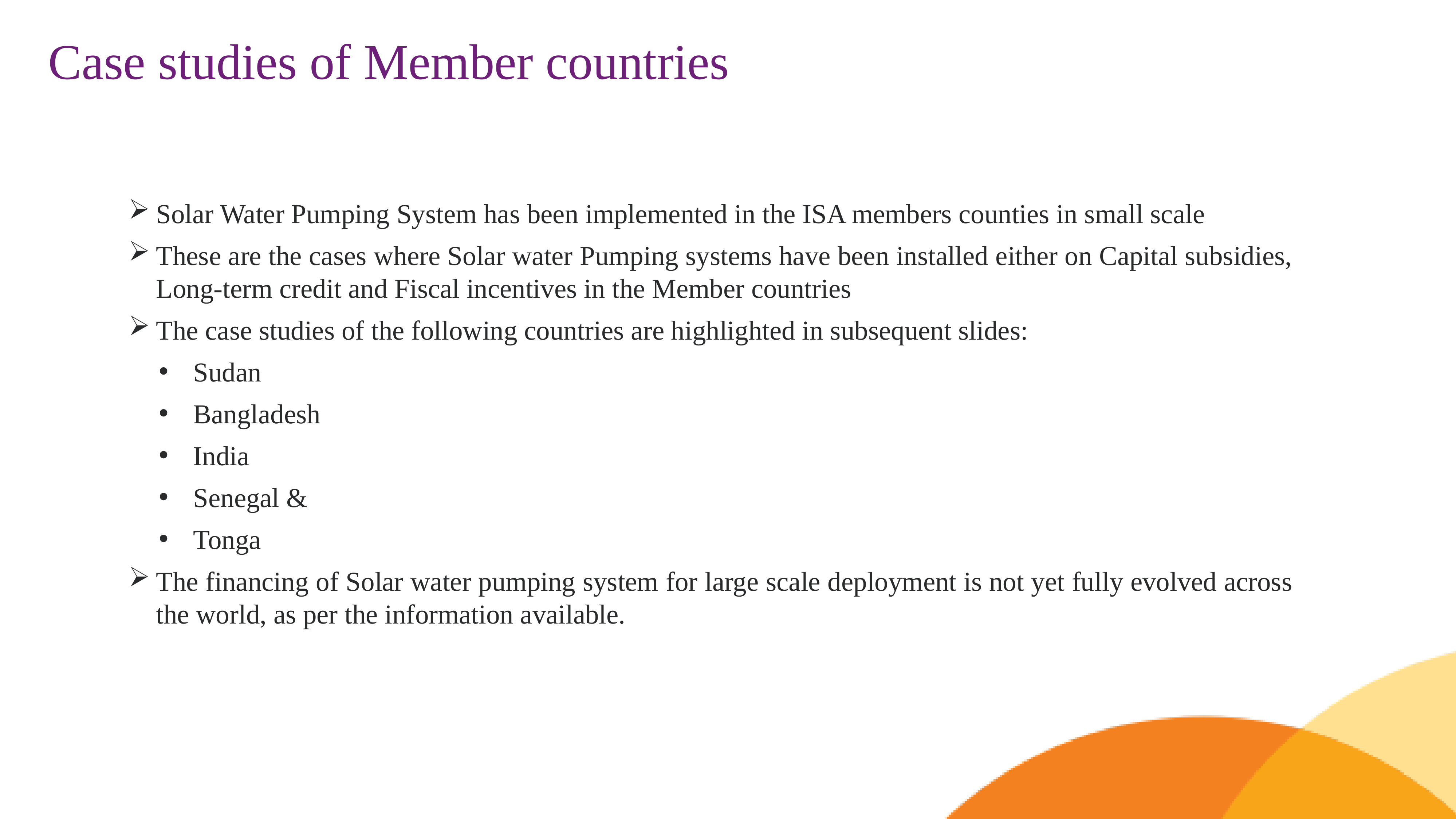

Case studies of Member countries
Solar Water Pumping System has been implemented in the ISA members counties in small scale
These are the cases where Solar water Pumping systems have been installed either on Capital subsidies, Long-term credit and Fiscal incentives in the Member countries
The case studies of the following countries are highlighted in subsequent slides:
Sudan
Bangladesh
India
Senegal &
Tonga
The financing of Solar water pumping system for large scale deployment is not yet fully evolved across the world, as per the information available.